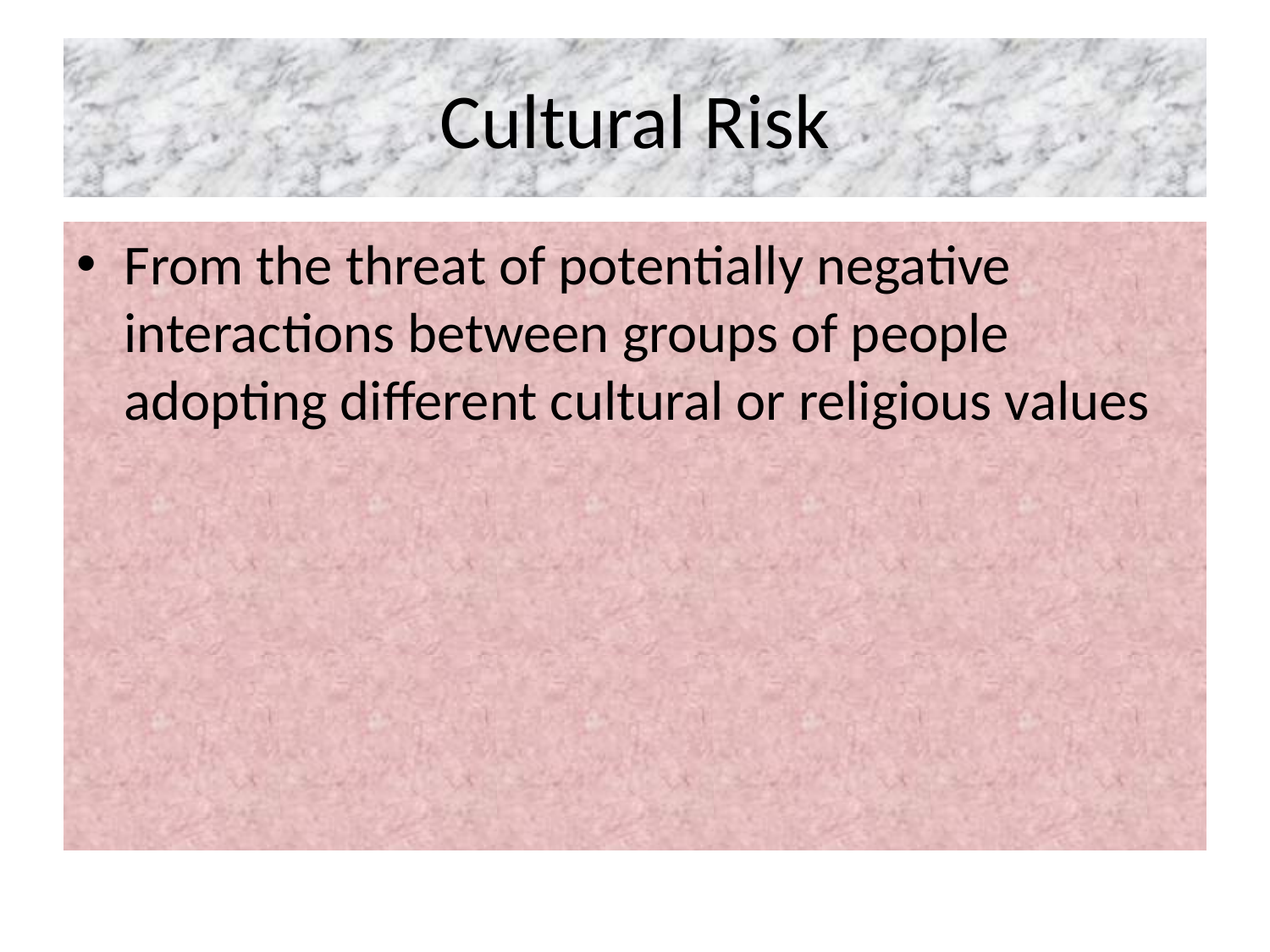

# Cultural Risk
From the threat of potentially negative interactions between groups of people adopting different cultural or religious values